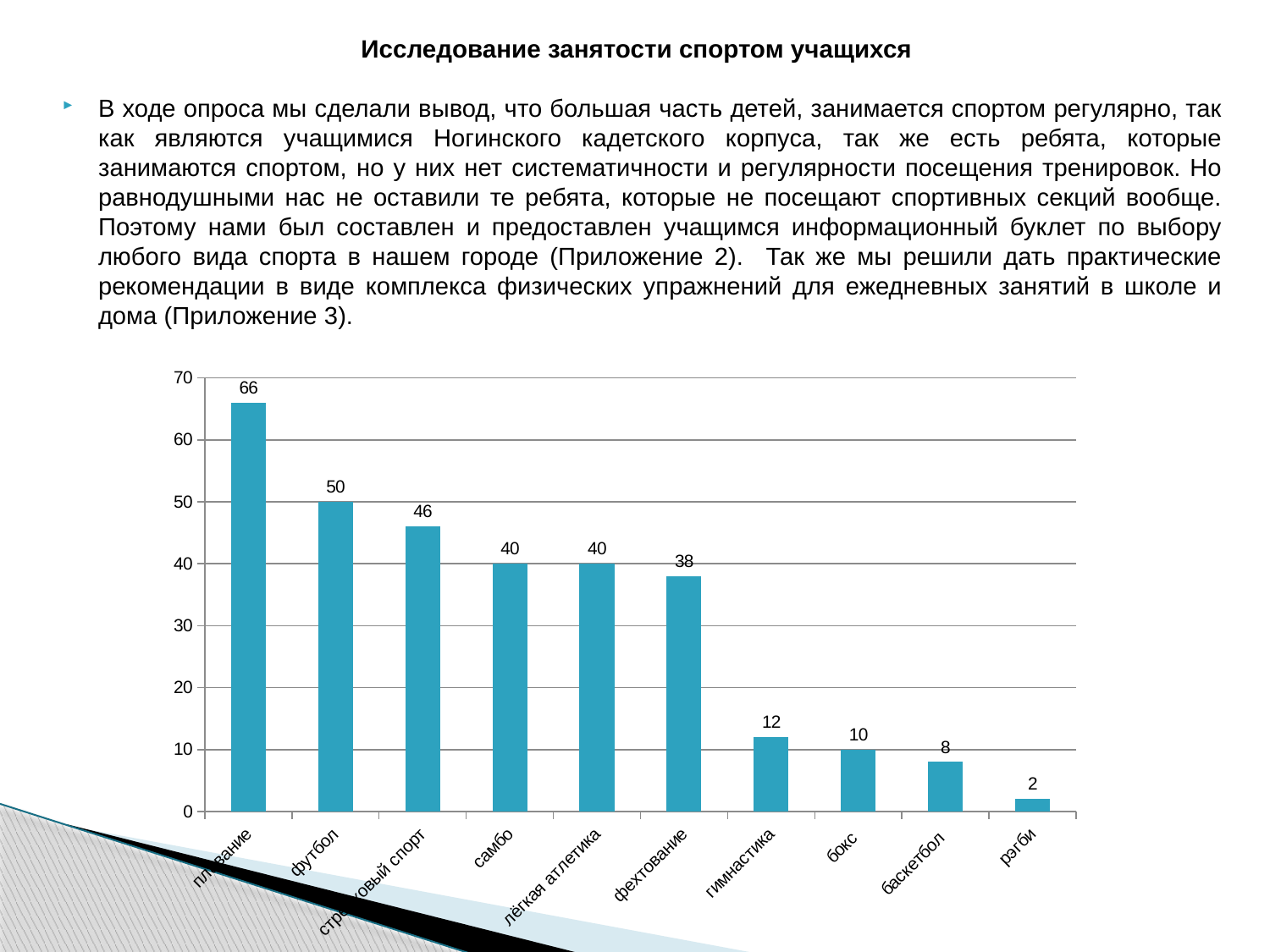

# Исследование занятости спортом учащихся
В ходе опроса мы сделали вывод, что большая часть детей, занимается спортом регулярно, так как являются учащимися Ногинского кадетского корпуса, так же есть ребята, которые занимаются спортом, но у них нет систематичности и регулярности посещения тренировок. Но равнодушными нас не оставили те ребята, которые не посещают спортивных секций вообще. Поэтому нами был составлен и предоставлен учащимся информационный буклет по выбору любого вида спорта в нашем городе (Приложение 2).  Так же мы решили дать практические рекомендации в виде комплекса физических упражнений для ежедневных занятий в школе и дома (Приложение 3).

### Chart

| Category | Ряд 1 |
|---|---|
| плавание | 66.0 |
| футбол | 50.0 |
| стрелковый спорт | 46.0 |
| самбо | 40.0 |
| лёгкая атлетика | 40.0 |
| фехтование | 38.0 |
| гимнастика | 12.0 |
| бокс  | 10.0 |
| баскетбол  | 8.0 |
| рэгби | 2.0 |